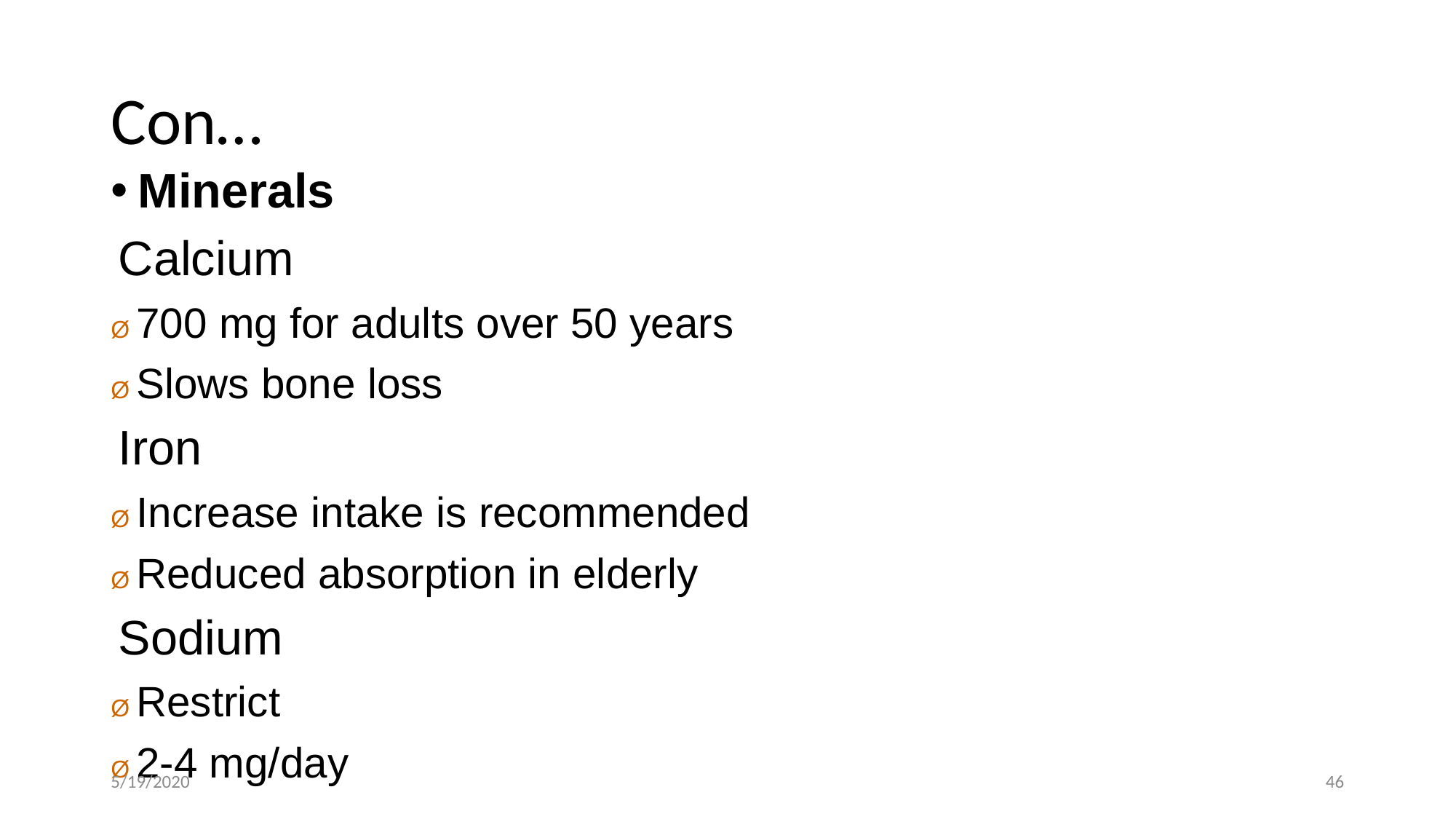

# Con…
Minerals
 Calcium
Ø 700 mg for adults over 50 years
Ø Slows bone loss
 Iron
Ø Increase intake is recommended
Ø Reduced absorption in elderly
 Sodium
Ø Restrict
Ø 2-4 mg/day
5/19/2020
46